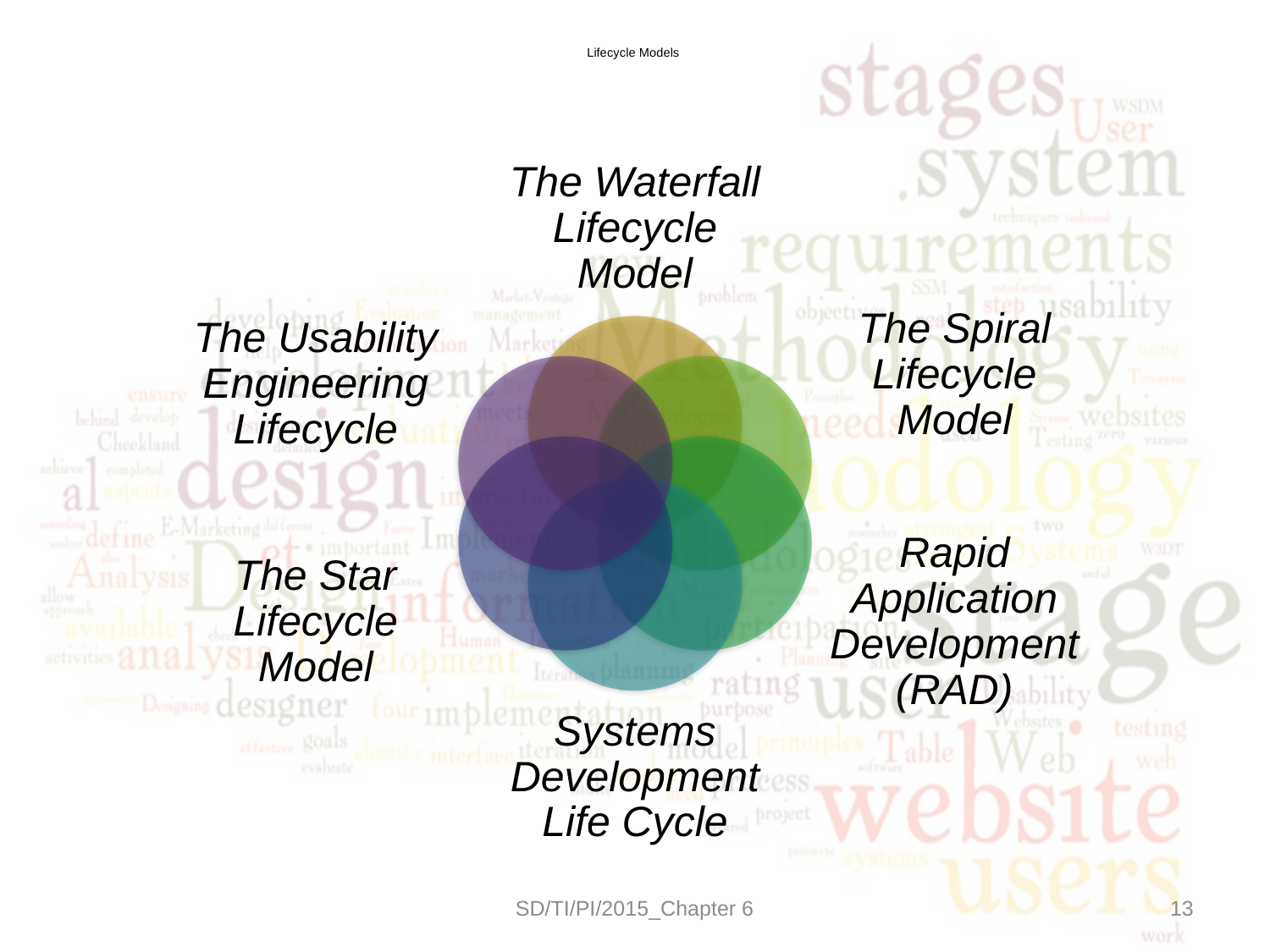

# Lifecycle Models
The Waterfall Lifecycle Model
The Spiral Lifecycle Model
Rapid Application Development (RAD)
Systems Development Life Cycle
The Star Lifecycle Model
The Usability Engineering Lifecycle
SD/TI/PI/2015_Chapter 6
13